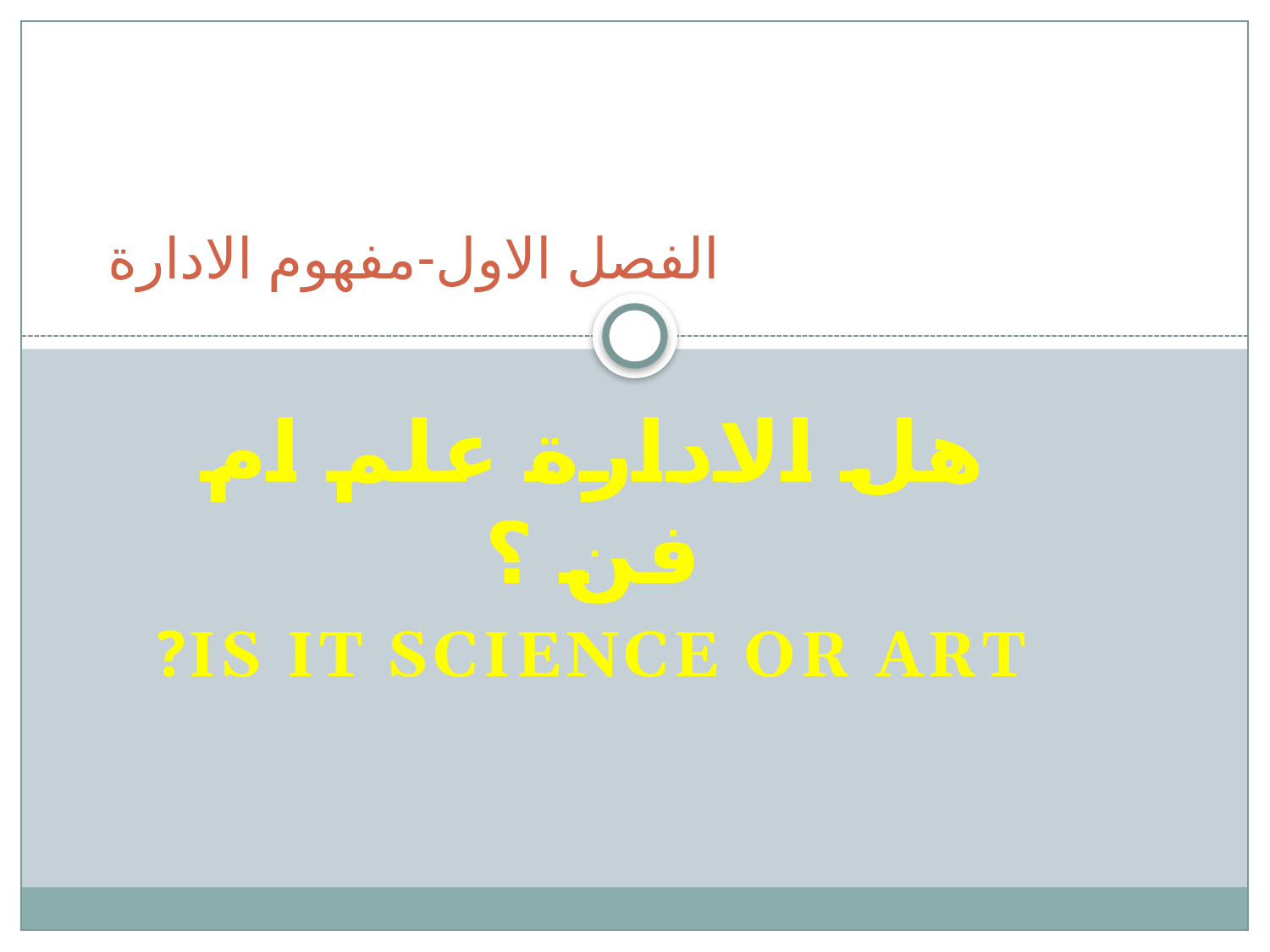

# الفصل الاول-مفهوم الادارة
هل الادارة علم ام فن ؟
Is it science or art?